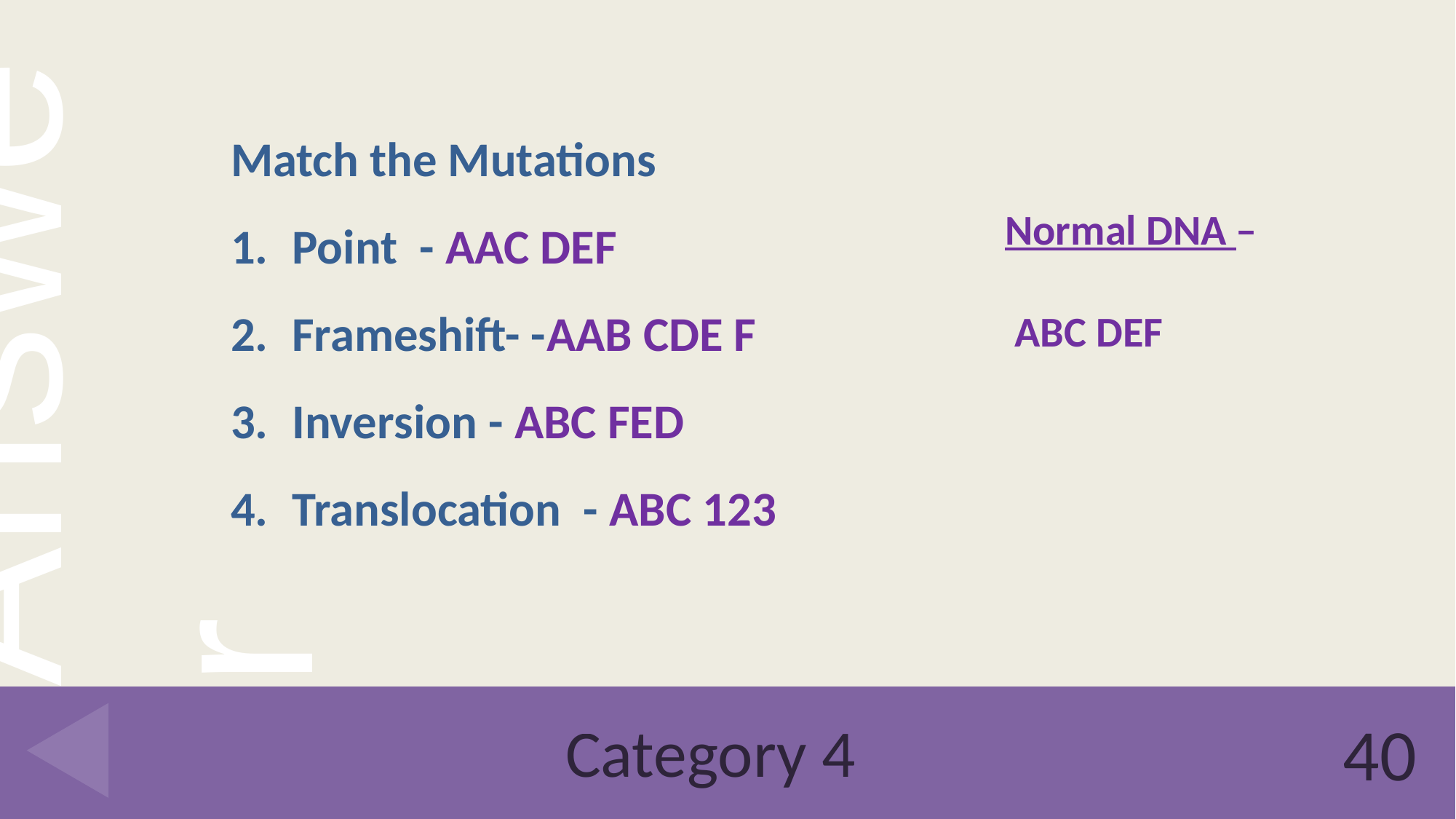

Match the Mutations
Point  - AAC DEF
Frameshift- -AAB CDE F
Inversion - ABC FED
Translocation  - ABC 123

Normal DNA –

 ABC DEF

# Category 4
40